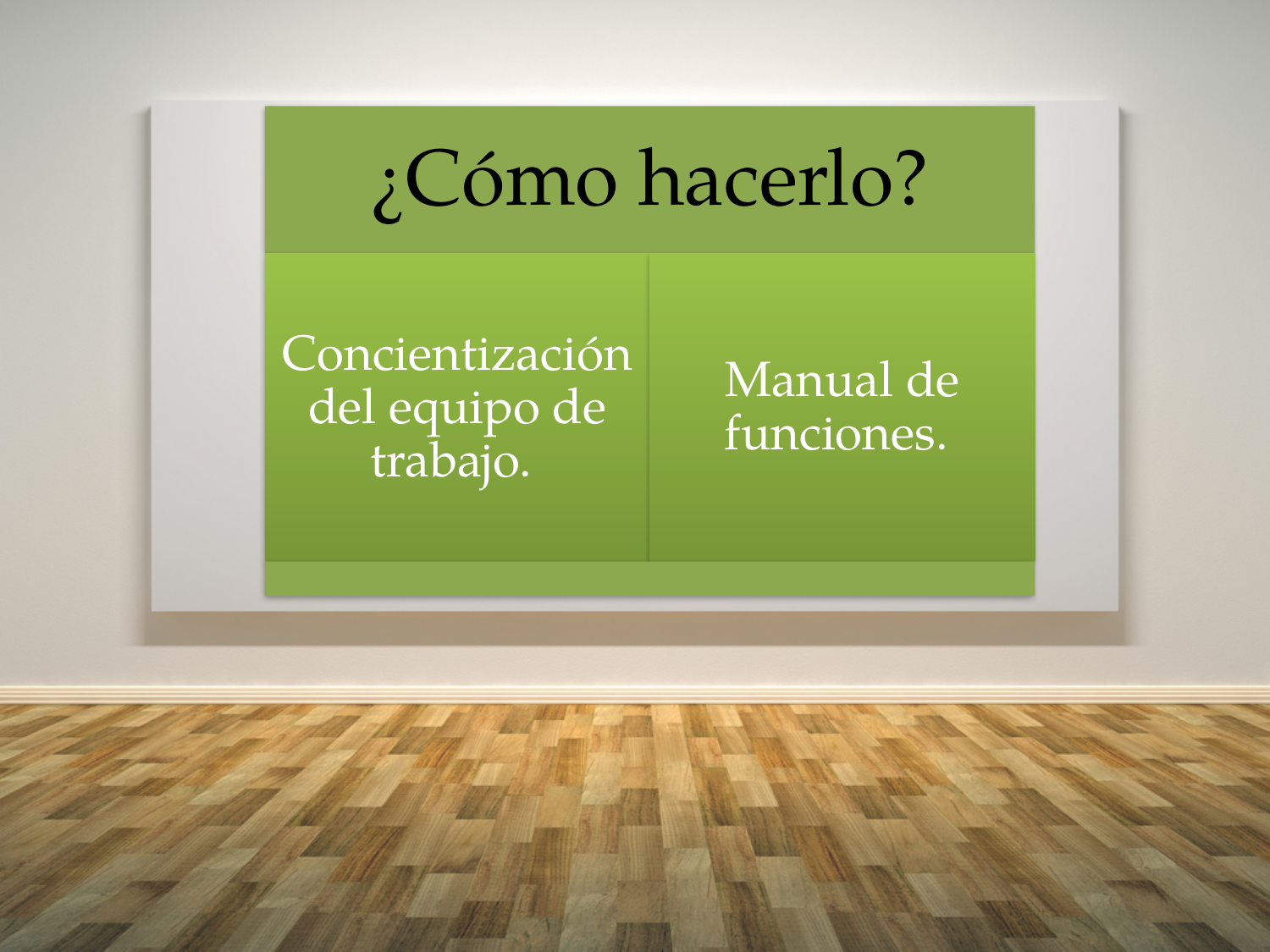

¿Cómo hacerlo?
Concientización del equipo de trabajo.
Manual de funciones.